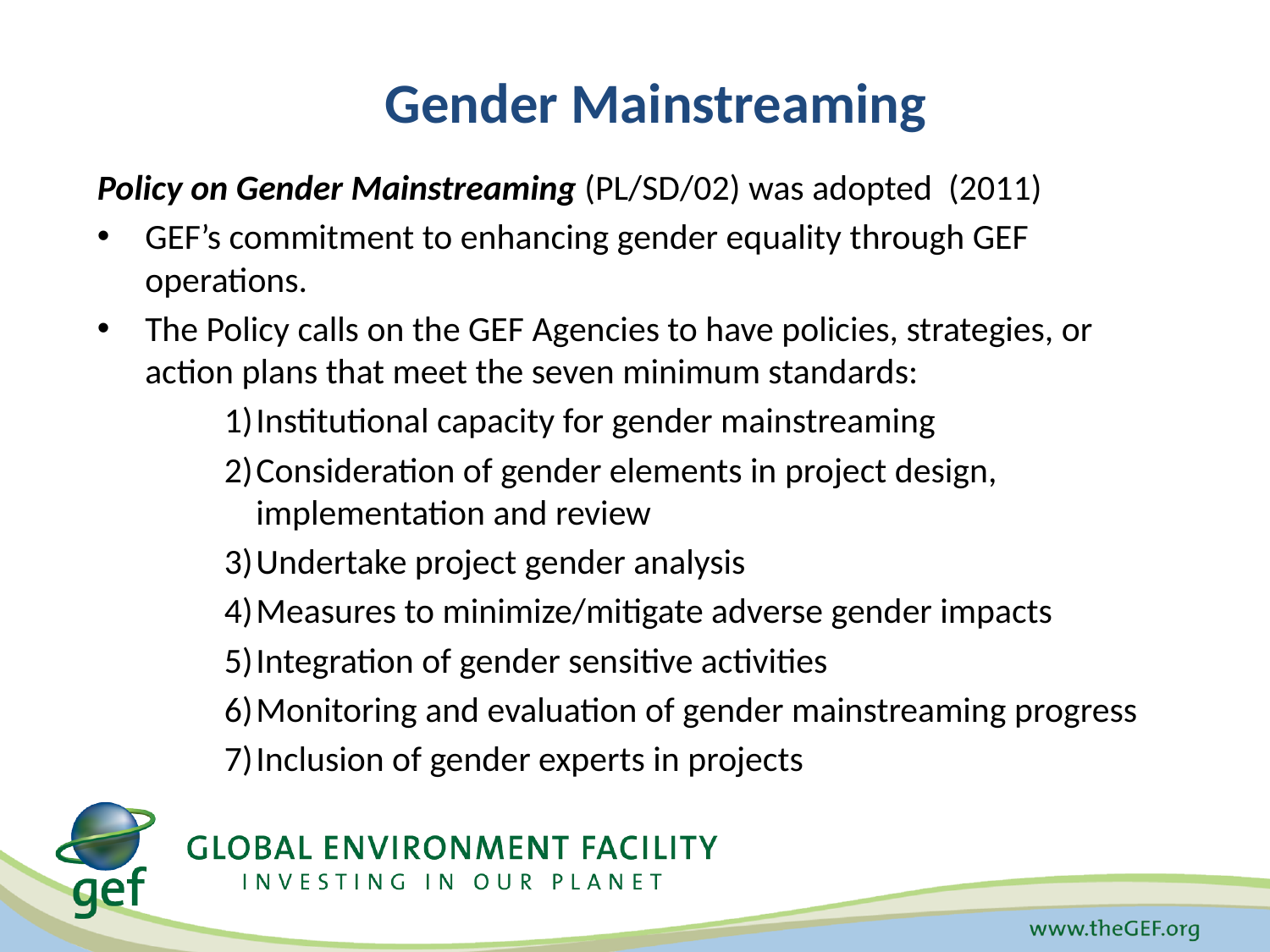

# Gender Mainstreaming
Policy on Gender Mainstreaming (PL/SD/02) was adopted  (2011)
GEF’s commitment to enhancing gender equality through GEF operations.
The Policy calls on the GEF Agencies to have policies, strategies, or action plans that meet the seven minimum standards:
Institutional capacity for gender mainstreaming
Consideration of gender elements in project design, implementation and review
Undertake project gender analysis
Measures to minimize/mitigate adverse gender impacts
Integration of gender sensitive activities
Monitoring and evaluation of gender mainstreaming progress
Inclusion of gender experts in projects